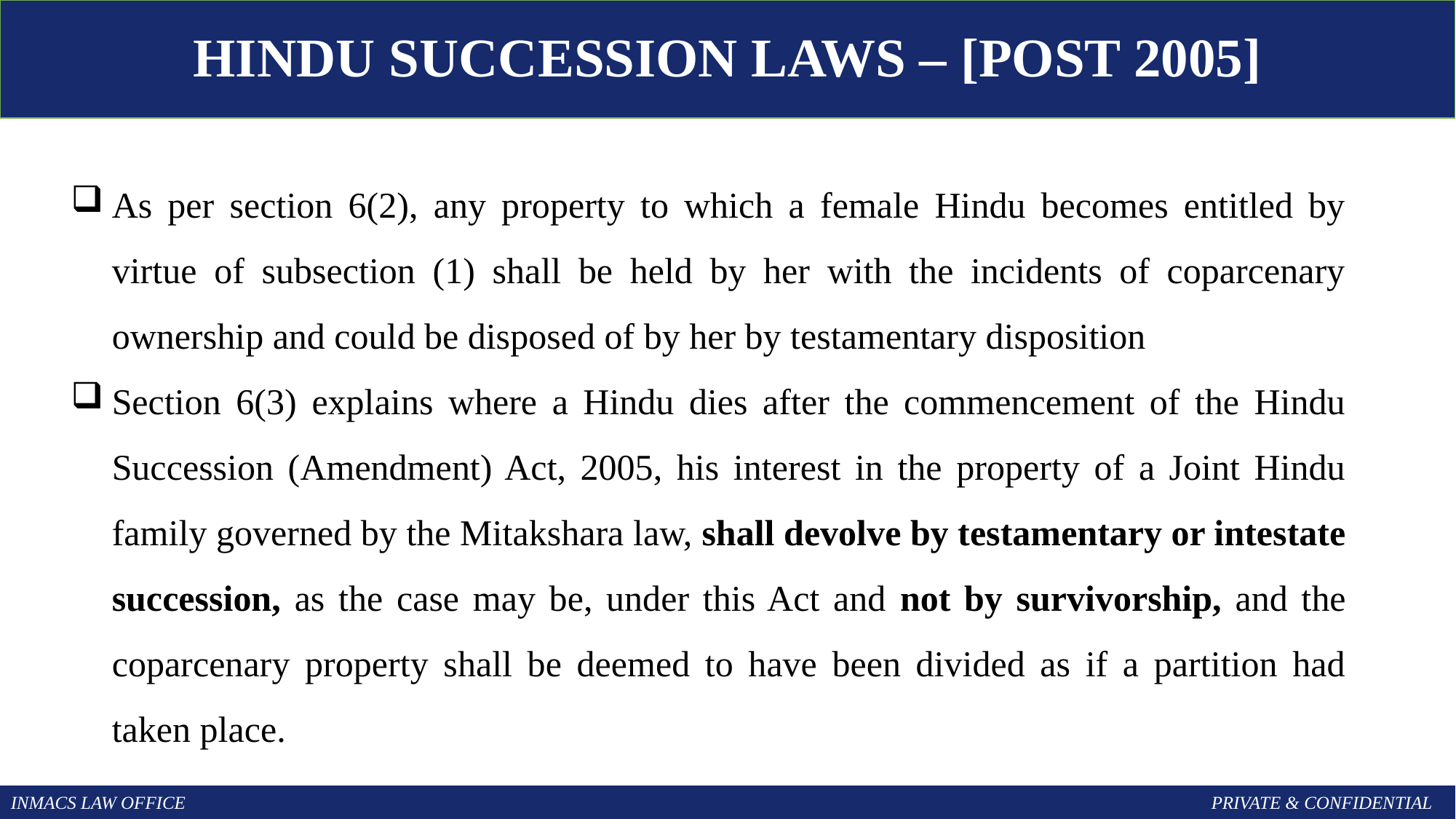

HINDU SUCCESSION LAWS – [POST 2005]
As per section 6(2), any property to which a female Hindu becomes entitled by virtue of subsection (1) shall be held by her with the incidents of coparcenary ownership and could be disposed of by her by testamentary disposition
Section 6(3) explains where a Hindu dies after the commencement of the Hindu Succession (Amendment) Act, 2005, his interest in the property of a Joint Hindu family governed by the Mitakshara law, shall devolve by testamentary or intestate succession, as the case may be, under this Act and not by survivorship, and the coparcenary property shall be deemed to have been divided as if a partition had taken place.
INMACS LAW OFFICE										PRIVATE & CONFIDENTIAL